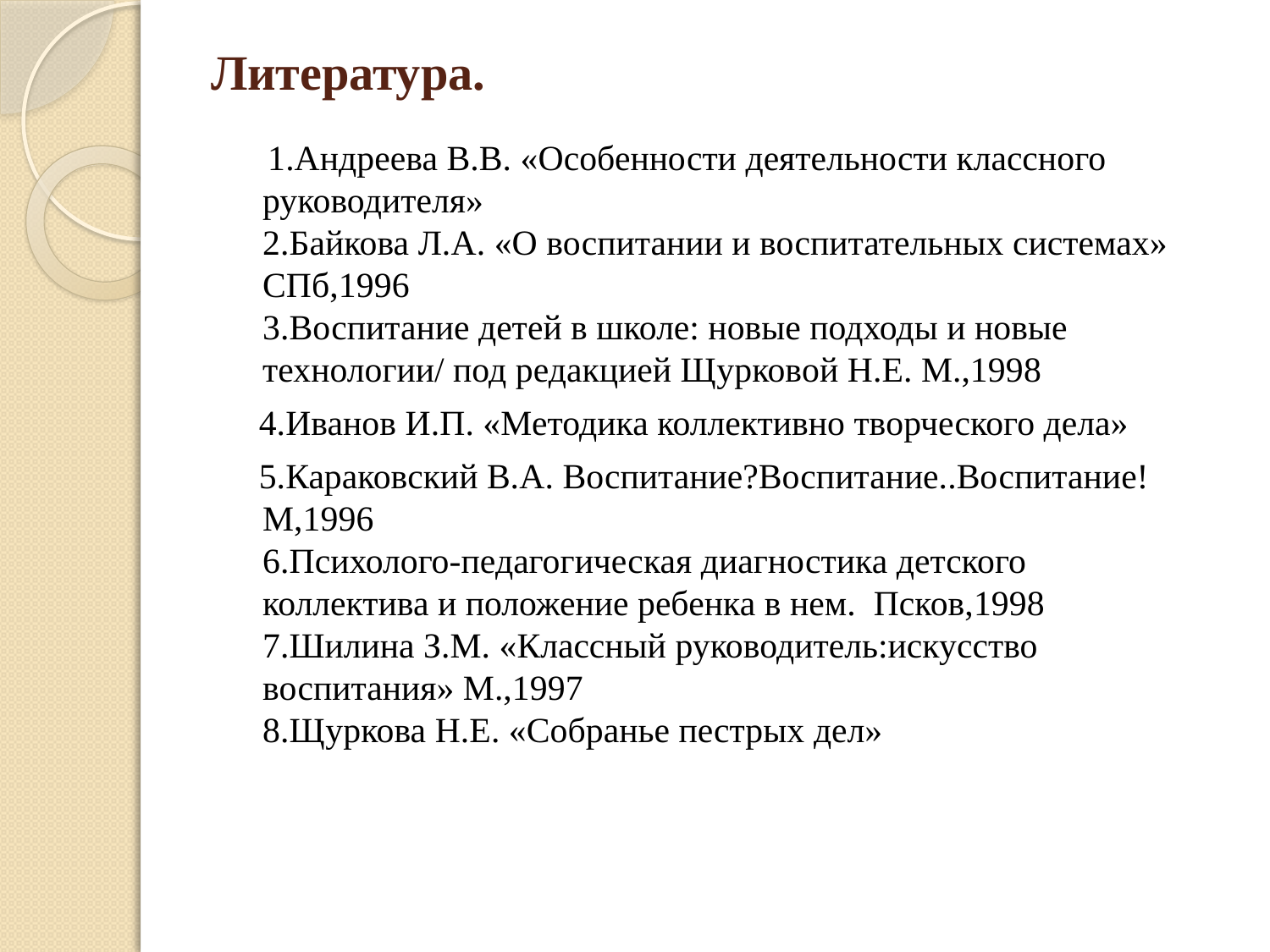

# Литература.
     1.Андреева В.В. «Особенности деятельности классного руководителя»
2.Байкова Л.А. «О воспитании и воспитательных системах» СПб,1996
3.Воспитание детей в школе: новые подходы и новые технологии/ под редакцией Щурковой Н.Е. М.,1998
    4.Иванов И.П. «Методика коллективно творческого дела»
    5.Караковский В.А. Воспитание?Воспитание..Воспитание!     М,1996
6.Психолого-педагогическая диагностика детского коллектива и положение ребенка в нем.  Псков,1998
7.Шилина З.М. «Классный руководитель:искусство воспитания» М.,1997
8.Щуркова Н.Е. «Собранье пестрых дел»